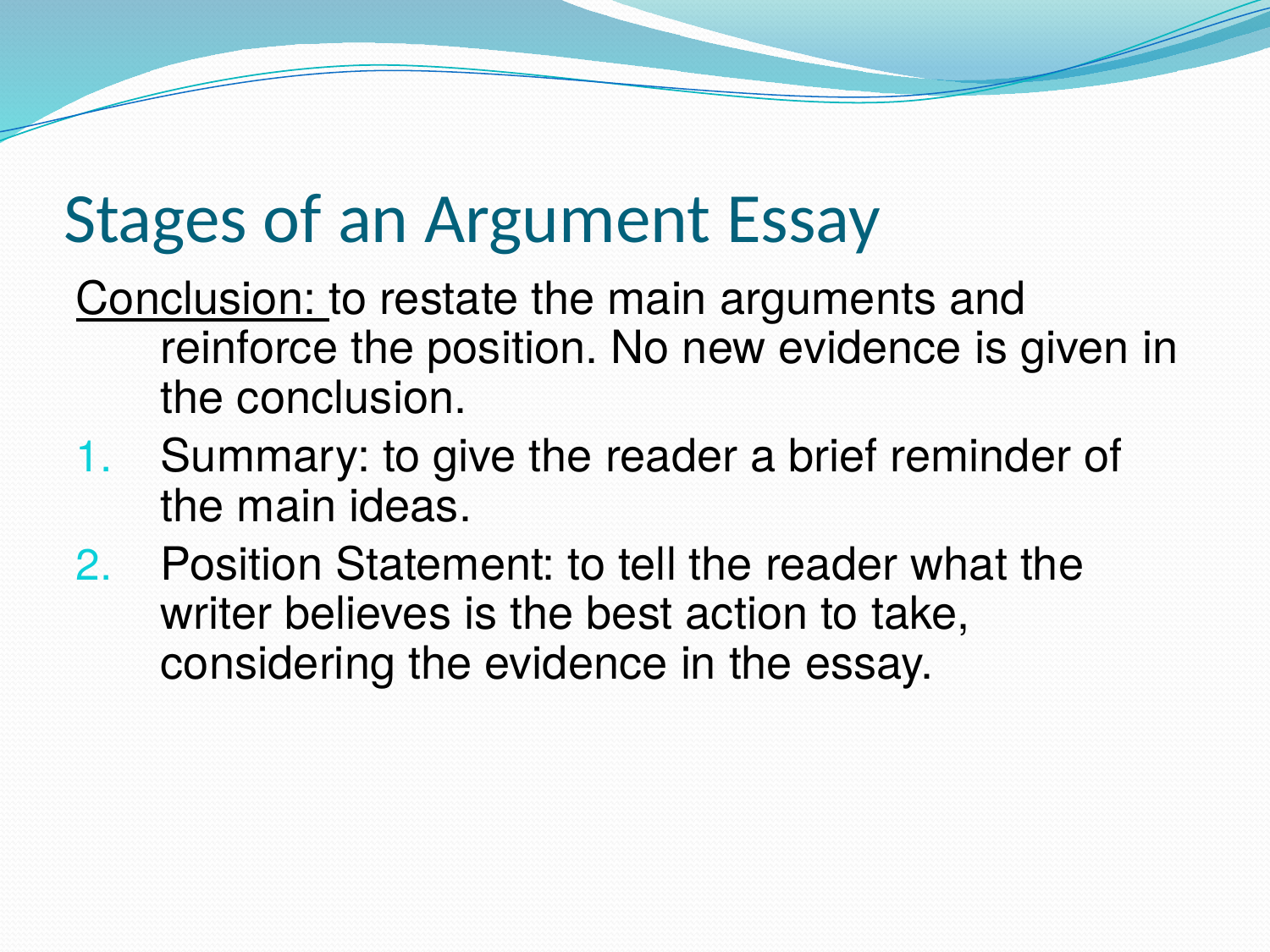

# Stages of an Argument Essay
Conclusion: to restate the main arguments and reinforce the position. No new evidence is given in the conclusion.
Summary: to give the reader a brief reminder of the main ideas.
Position Statement: to tell the reader what the writer believes is the best action to take, considering the evidence in the essay.